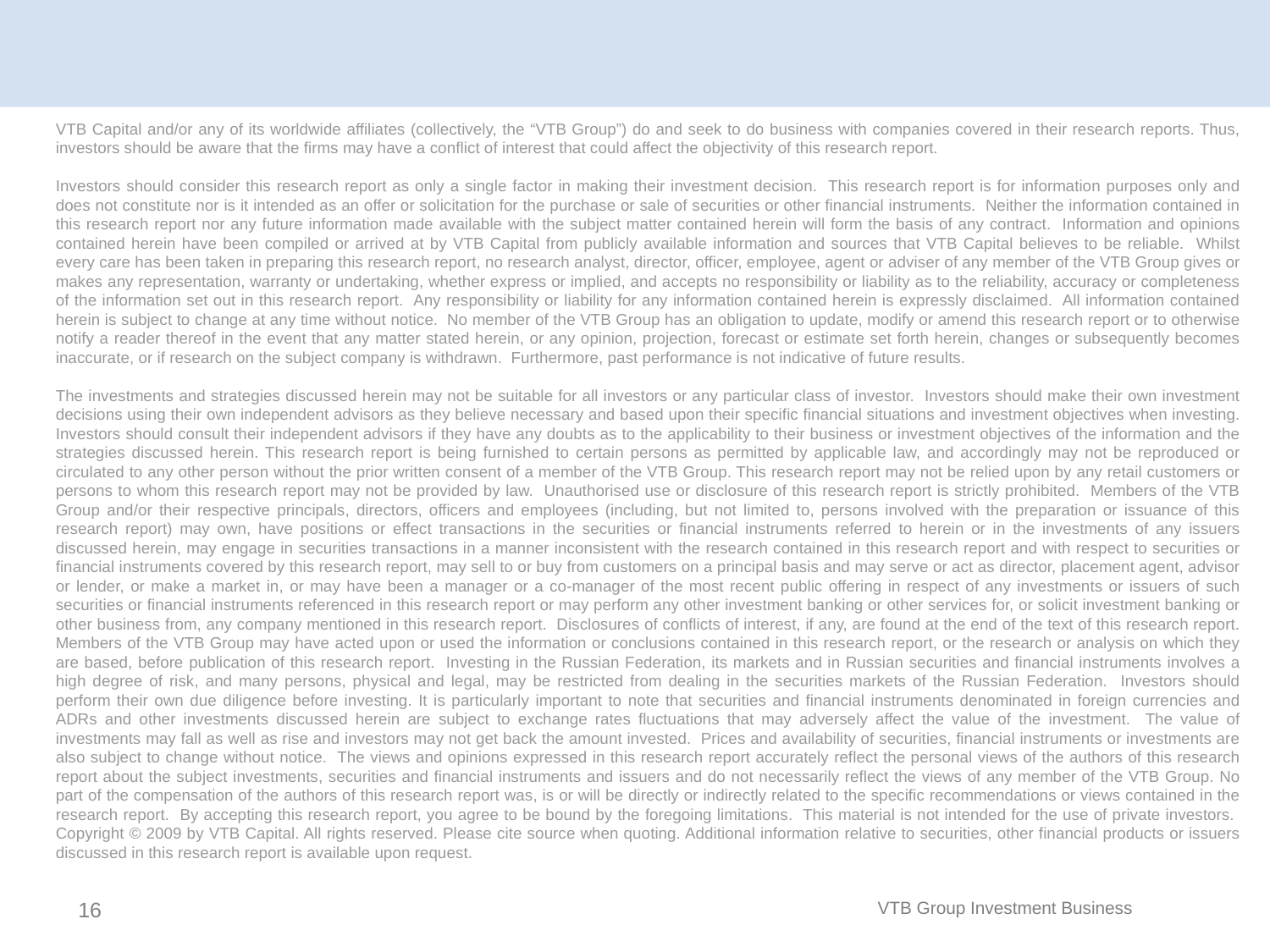

#
VTB Capital and/or any of its worldwide affiliates (collectively, the “VTB Group”) do and seek to do business with companies covered in their research reports. Thus, investors should be aware that the firms may have a conflict of interest that could affect the objectivity of this research report.

Investors should consider this research report as only a single factor in making their investment decision.  This research report is for information purposes only and does not constitute nor is it intended as an offer or solicitation for the purchase or sale of securities or other financial instruments.  Neither the information contained in this research report nor any future information made available with the subject matter contained herein will form the basis of any contract.  Information and opinions contained herein have been compiled or arrived at by VTB Capital from publicly available information and sources that VTB Capital believes to be reliable.  Whilst every care has been taken in preparing this research report, no research analyst, director, officer, employee, agent or adviser of any member of the VTB Group gives or makes any representation, warranty or undertaking, whether express or implied, and accepts no responsibility or liability as to the reliability, accuracy or completeness of the information set out in this research report.  Any responsibility or liability for any information contained herein is expressly disclaimed.  All information contained herein is subject to change at any time without notice.  No member of the VTB Group has an obligation to update, modify or amend this research report or to otherwise notify a reader thereof in the event that any matter stated herein, or any opinion, projection, forecast or estimate set forth herein, changes or subsequently becomes inaccurate, or if research on the subject company is withdrawn.  Furthermore, past performance is not indicative of future results.

The investments and strategies discussed herein may not be suitable for all investors or any particular class of investor.  Investors should make their own investment decisions using their own independent advisors as they believe necessary and based upon their specific financial situations and investment objectives when investing. Investors should consult their independent advisors if they have any doubts as to the applicability to their business or investment objectives of the information and the strategies discussed herein. This research report is being furnished to certain persons as permitted by applicable law, and accordingly may not be reproduced or circulated to any other person without the prior written consent of a member of the VTB Group. This research report may not be relied upon by any retail customers or persons to whom this research report may not be provided by law.  Unauthorised use or disclosure of this research report is strictly prohibited.  Members of the VTB Group and/or their respective principals, directors, officers and employees (including, but not limited to, persons involved with the preparation or issuance of this research report) may own, have positions or effect transactions in the securities or financial instruments referred to herein or in the investments of any issuers discussed herein, may engage in securities transactions in a manner inconsistent with the research contained in this research report and with respect to securities or financial instruments covered by this research report, may sell to or buy from customers on a principal basis and may serve or act as director, placement agent, advisor or lender, or make a market in, or may have been a manager or a co-manager of the most recent public offering in respect of any investments or issuers of such securities or financial instruments referenced in this research report or may perform any other investment banking or other services for, or solicit investment banking or other business from, any company mentioned in this research report.  Disclosures of conflicts of interest, if any, are found at the end of the text of this research report. Members of the VTB Group may have acted upon or used the information or conclusions contained in this research report, or the research or analysis on which they are based, before publication of this research report.  Investing in the Russian Federation, its markets and in Russian securities and financial instruments involves a high degree of risk, and many persons, physical and legal, may be restricted from dealing in the securities markets of the Russian Federation.  Investors should perform their own due diligence before investing. It is particularly important to note that securities and financial instruments denominated in foreign currencies and ADRs and other investments discussed herein are subject to exchange rates fluctuations that may adversely affect the value of the investment.  The value of investments may fall as well as rise and investors may not get back the amount invested.  Prices and availability of securities, financial instruments or investments are also subject to change without notice.  The views and opinions expressed in this research report accurately reflect the personal views of the authors of this research report about the subject investments, securities and financial instruments and issuers and do not necessarily reflect the views of any member of the VTB Group. No part of the compensation of the authors of this research report was, is or will be directly or indirectly related to the specific recommendations or views contained in the research report.  By accepting this research report, you agree to be bound by the foregoing limitations.  This material is not intended for the use of private investors.  Copyright © 2009 by VTB Capital. All rights reserved. Please cite source when quoting. Additional information relative to securities, other financial products or issuers discussed in this research report is available upon request.